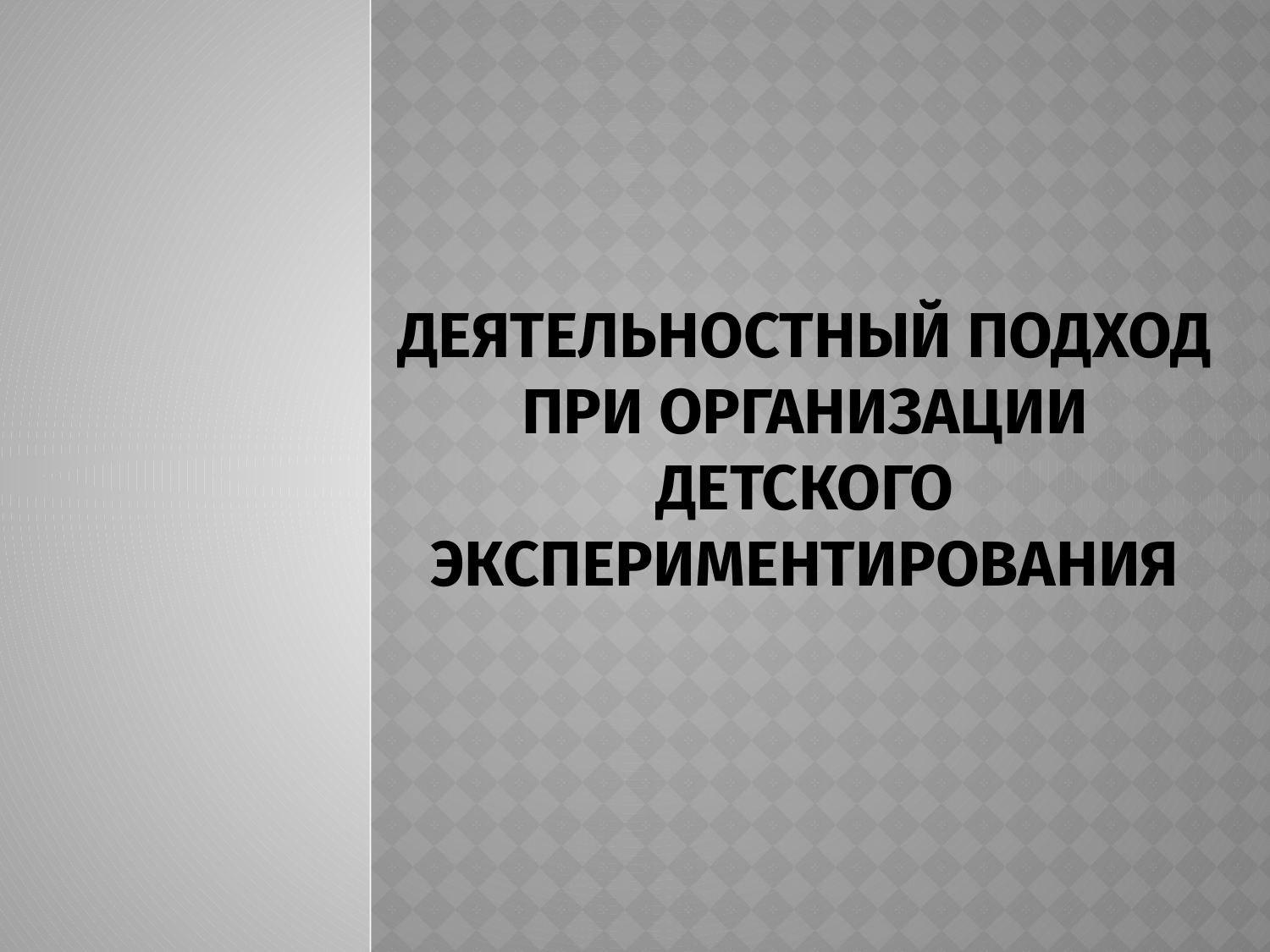

# Деятельностный подход при организации детского экспериментирования